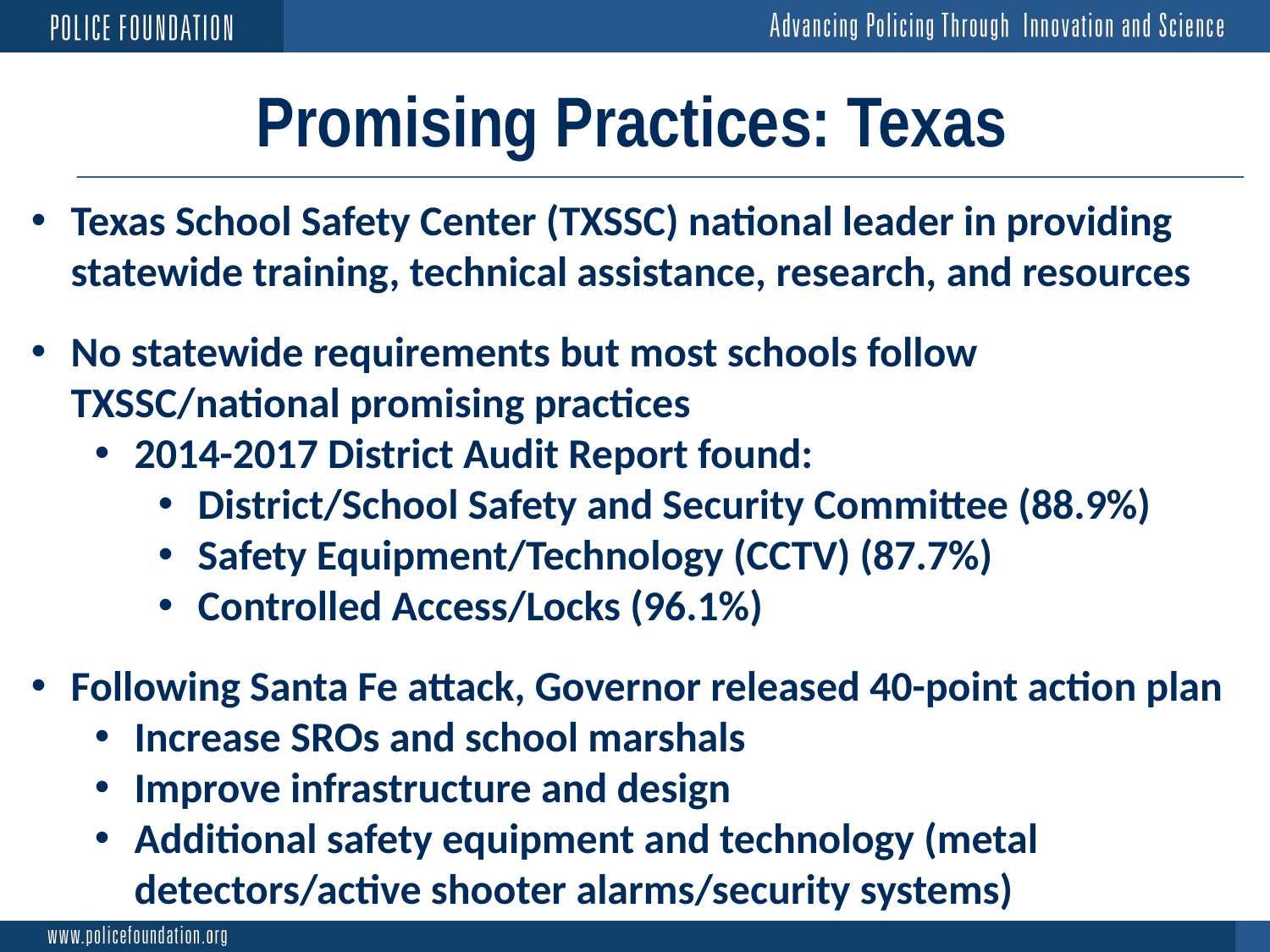

# Promising Practices: Texas

Texas School Safety Center (TXSSC) national leader in providing statewide training, technical assistance, research, and resources

No statewide requirements but most schools follow TXSSC/national promising practices
2014-2017 District Audit Report found:
District/School Safety and Security Committee (88.9%)
Safety Equipment/Technology (CCTV) (87.7%)
Controlled Access/Locks (96.1%)

Following Santa Fe attack, Governor released 40-point action plan
Increase SROs and school marshals
Improve infrastructure and design
Additional safety equipment and technology (metal detectors/active shooter alarms/security systems)